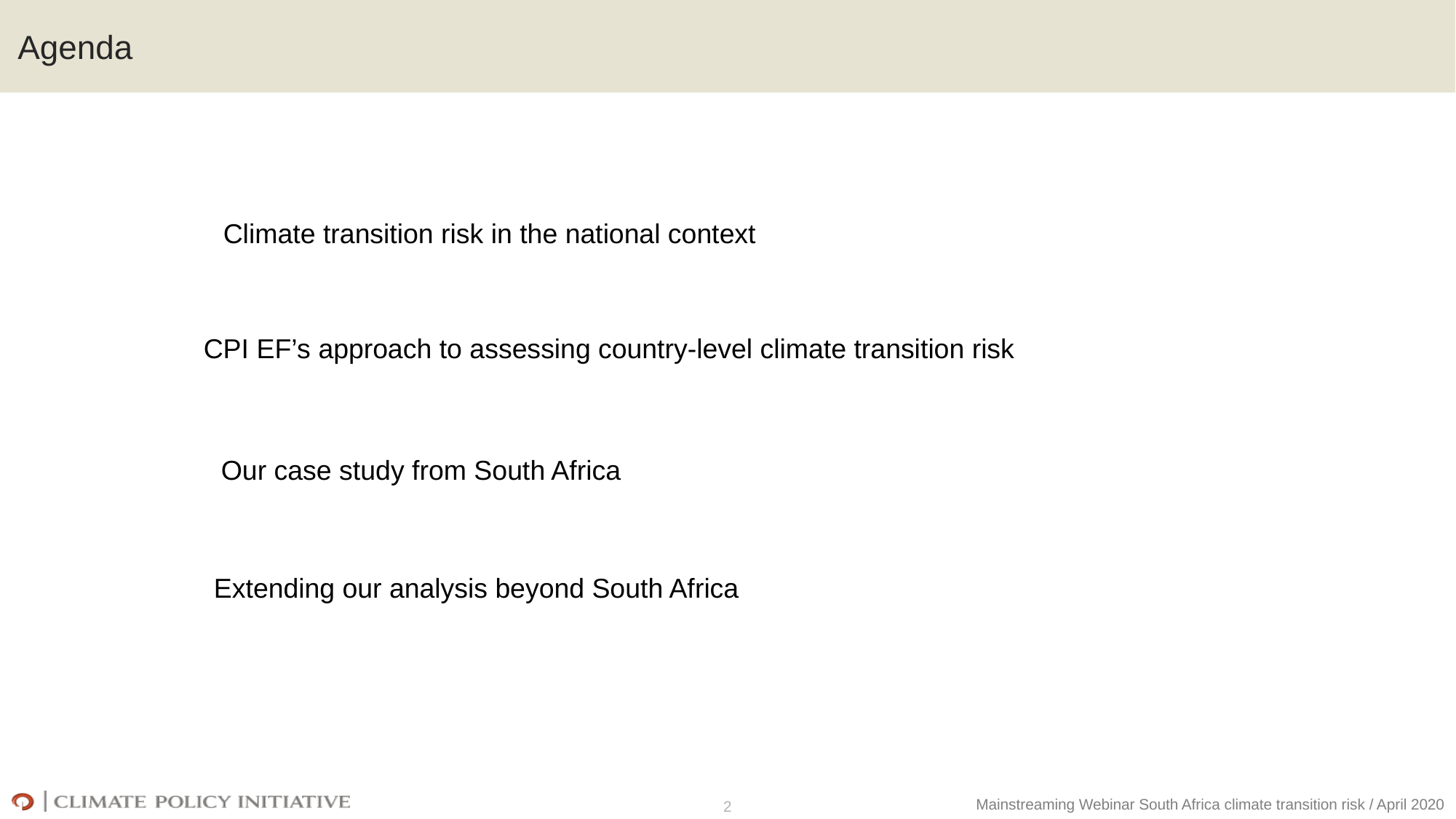

# Agenda
Climate transition risk in the national context
CPI EF’s approach to assessing country-level climate transition risk
Our case study from South Africa
Extending our analysis beyond South Africa
2